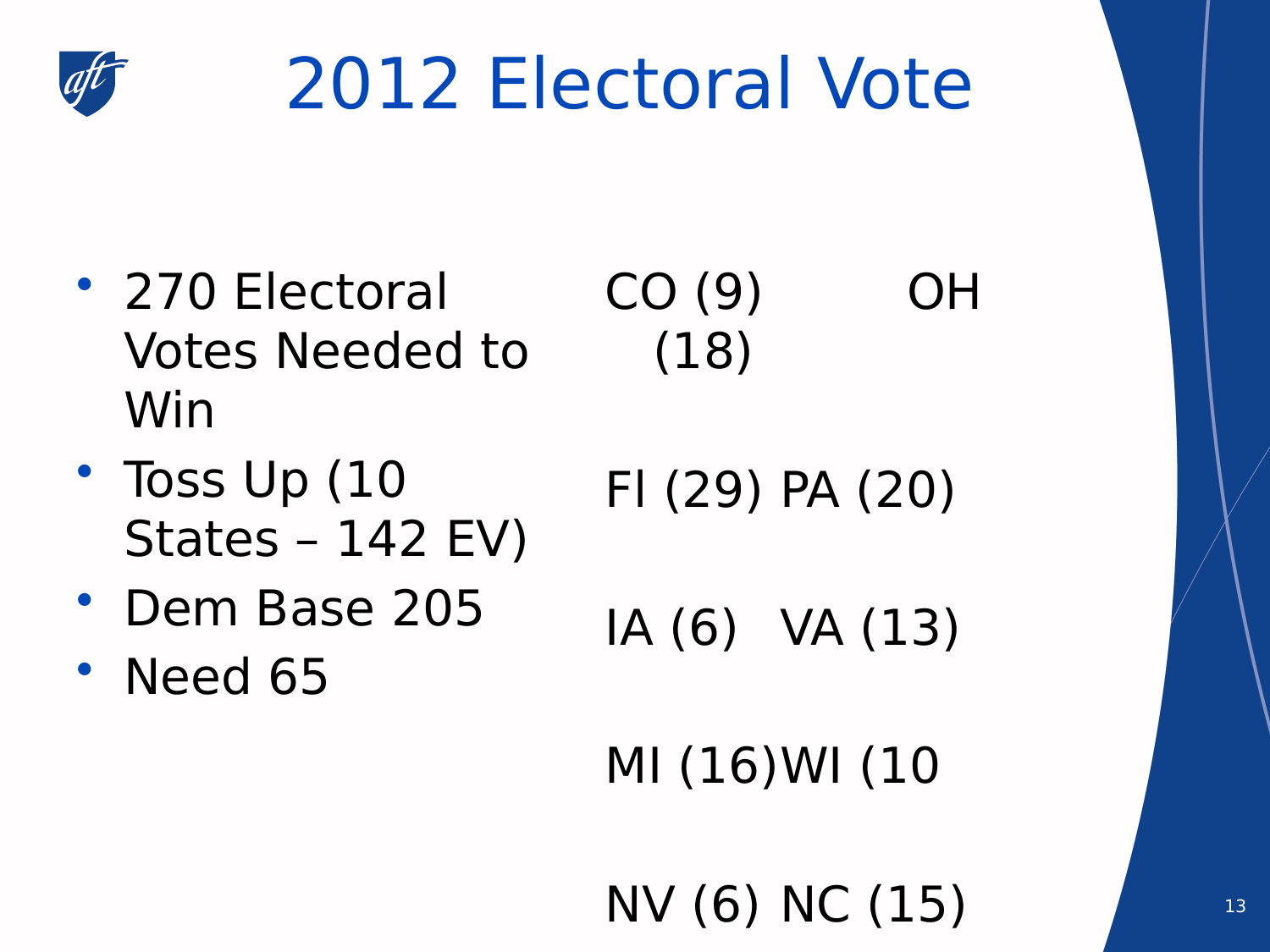

# 2012 Electoral Vote
270 Electoral Votes Needed to Win
Toss Up (10 States – 142 EV)
Dem Base 205
Need 65
CO (9)   	OH (18)

Fl (29)	PA (20)

IA (6)	VA (13)

MI (16)	WI (10

NV (6)	NC (15)
13